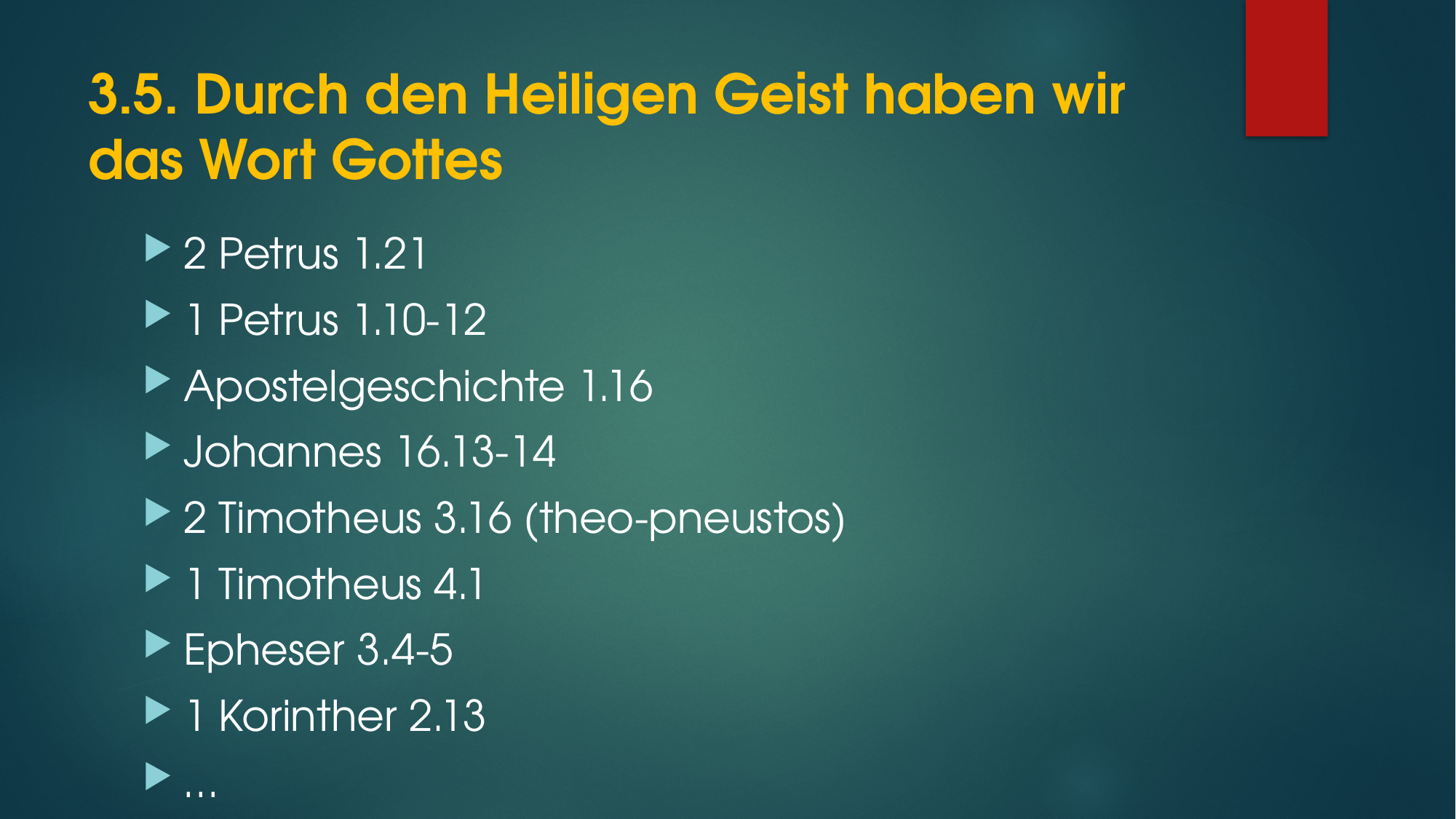

# 3.5. Durch den Heiligen Geist haben wir das Wort Gottes
2 Petrus 1.21
1 Petrus 1.10-12
Apostelgeschichte 1.16
Johannes 16.13-14
2 Timotheus 3.16 (theo-pneustos)
1 Timotheus 4.1
Epheser 3.4-5
1 Korinther 2.13
…